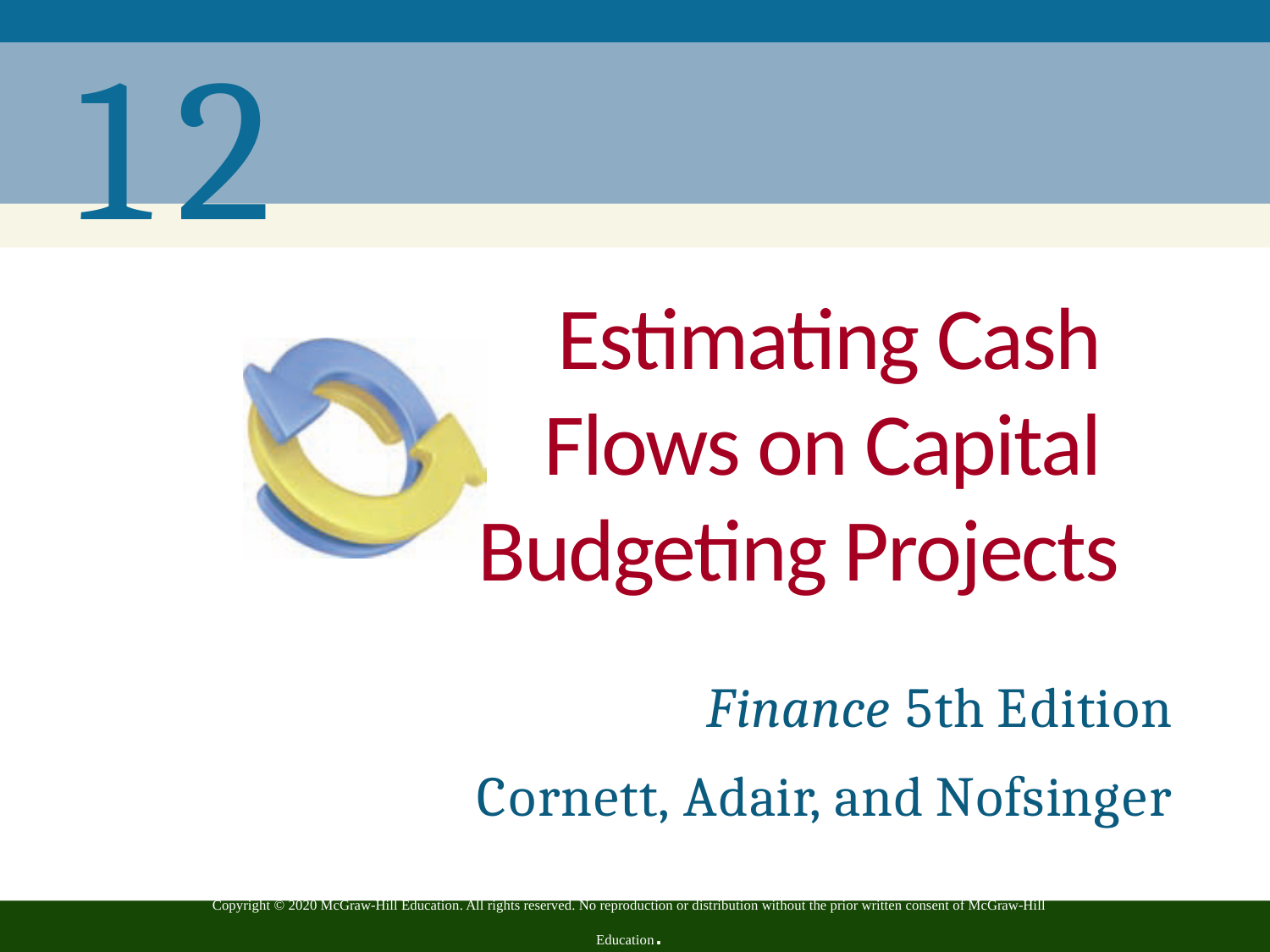

# Estimating Cash Flows on Capital Budgeting Projects